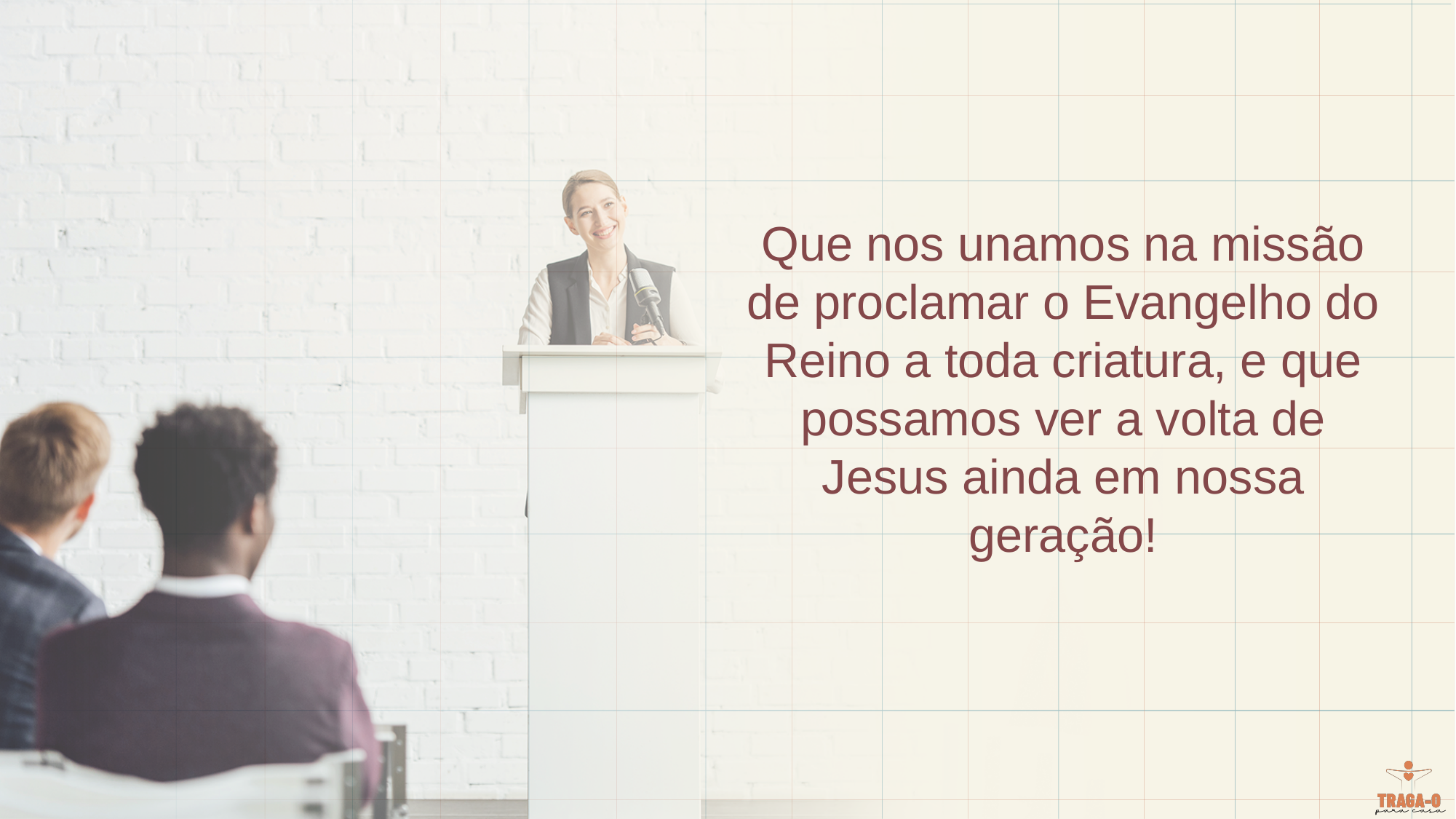

Que nos unamos na missão de proclamar o Evangelho do Reino a toda criatura, e que possamos ver a volta de Jesus ainda em nossa geração!